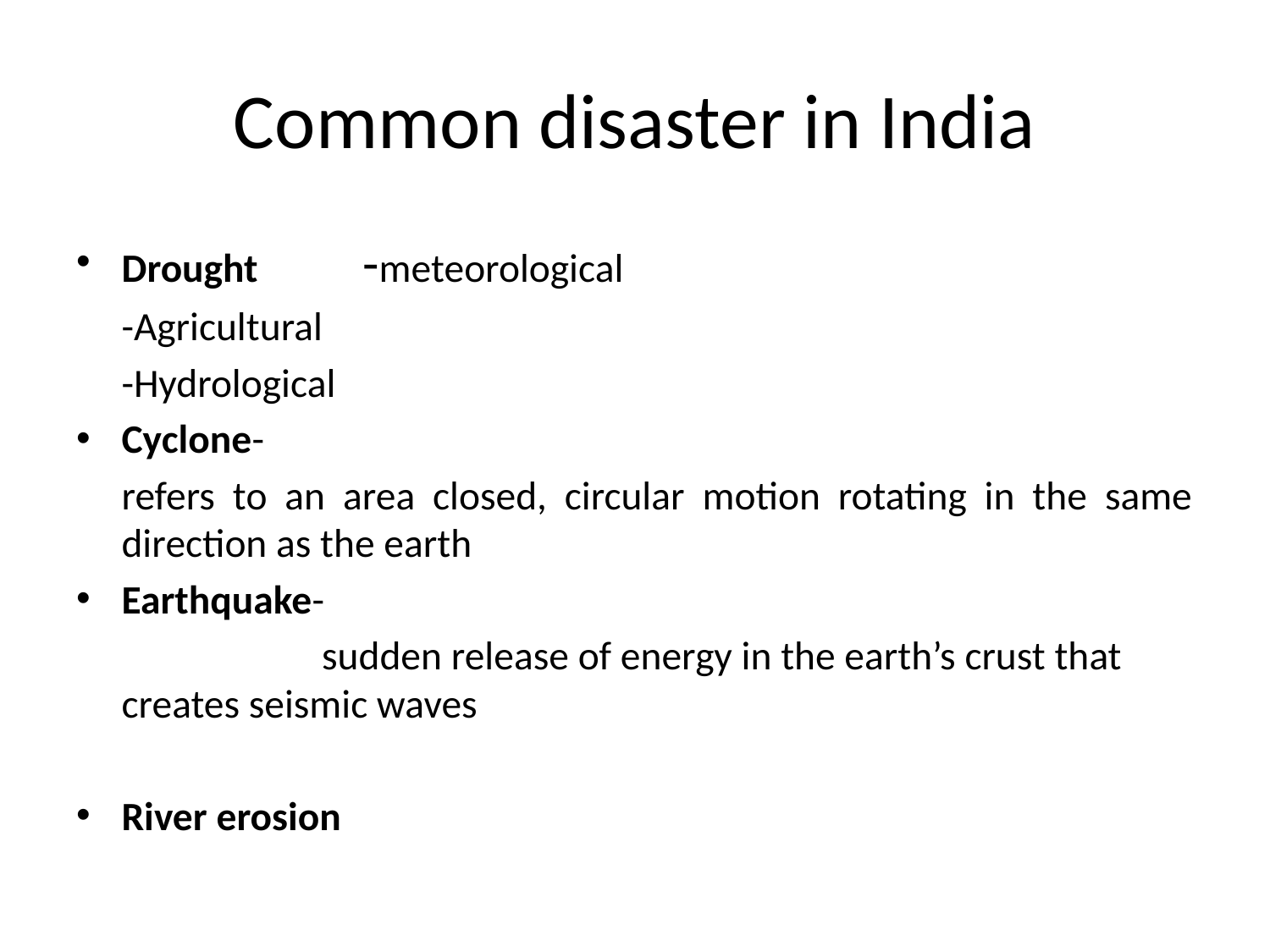

# Common disaster in India
Drought 	-meteorological
			-Agricultural
			-Hydrological
Cyclone-
			refers to an area closed, circular motion rotating in the same direction as the earth
Earthquake-
                           sudden release of energy in the earth’s crust that creates seismic waves

River erosion